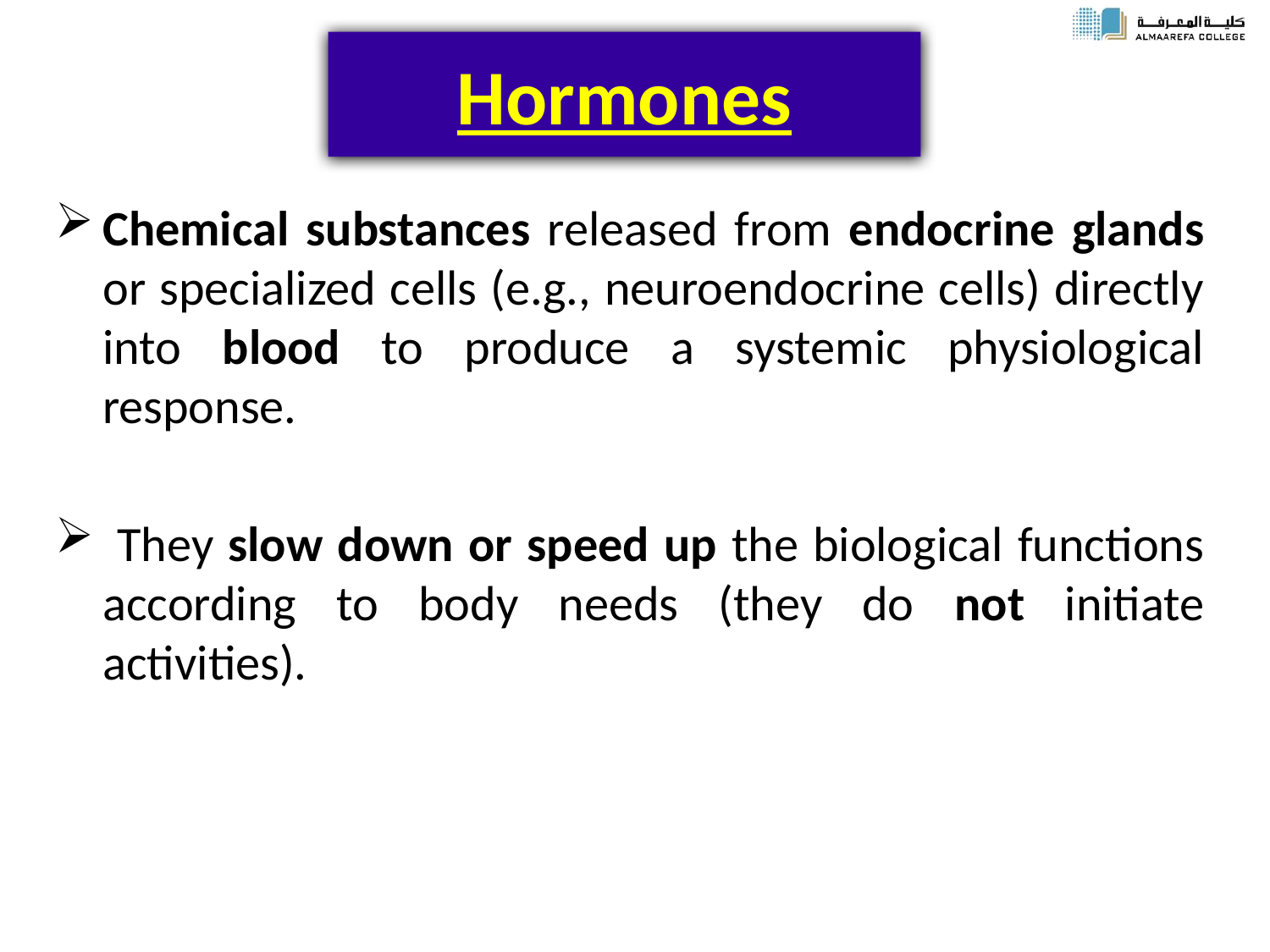

# Hormones
Chemical substances released from endocrine glands or specialized cells (e.g., neuroendocrine cells) directly into blood to produce a systemic physiological response.

 They slow down or speed up the biological functions according to body needs (they do not initiate activities).